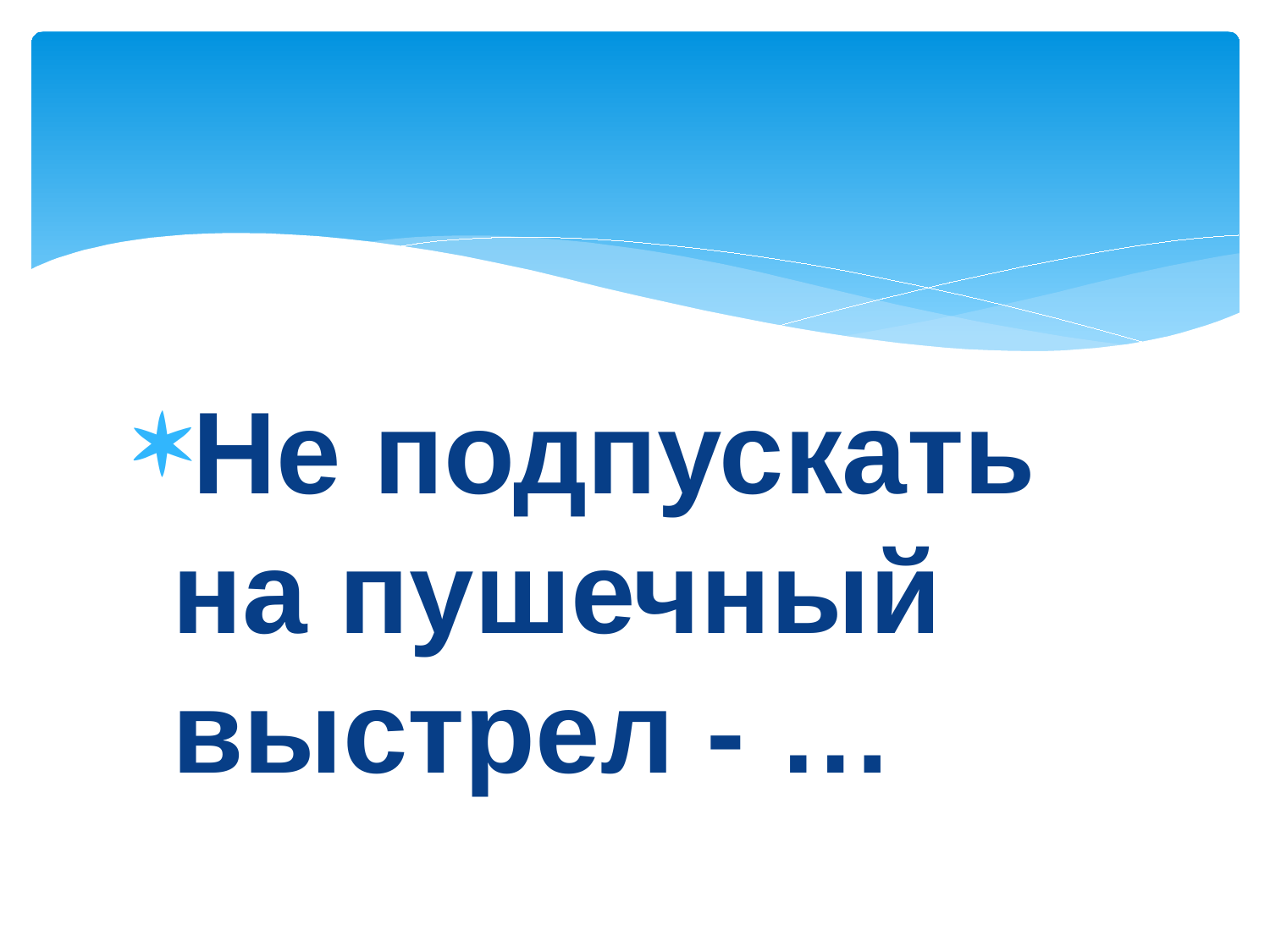

#
Не подпускать на пушечный выстрел - …